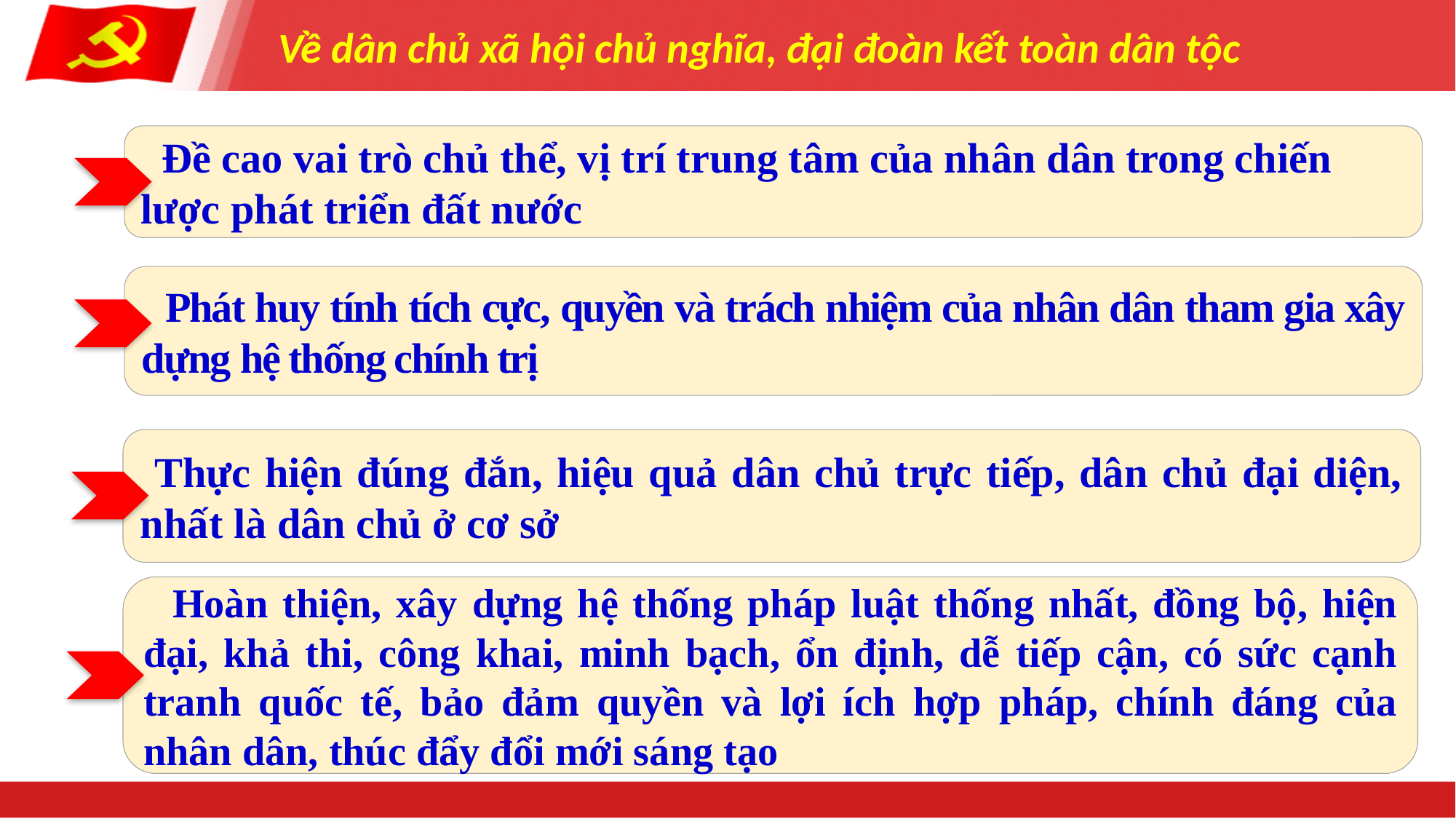

Về dân chủ xã hội chủ nghĩa, đại đoàn kết toàn dân tộc
  Đề cao vai trò chủ thể, vị trí trung tâm của nhân dân trong chiến lược phát triển đất nước

  Phát huy tính tích cực, quyền và trách nhiệm của nhân dân tham gia xây dựng hệ thống chính trị

 Thực hiện đúng đắn, hiệu quả dân chủ trực tiếp, dân chủ đại diện, nhất là dân chủ ở cơ sở

  Hoàn thiện, xây dựng hệ thống pháp luật thống nhất, đồng bộ, hiện đại, khả thi, công khai, minh bạch, ổn định, dễ tiếp cận, có sức cạnh tranh quốc tế, bảo đảm quyền và lợi ích hợp pháp, chính đáng của nhân dân, thúc đẩy đổi mới sáng tạo